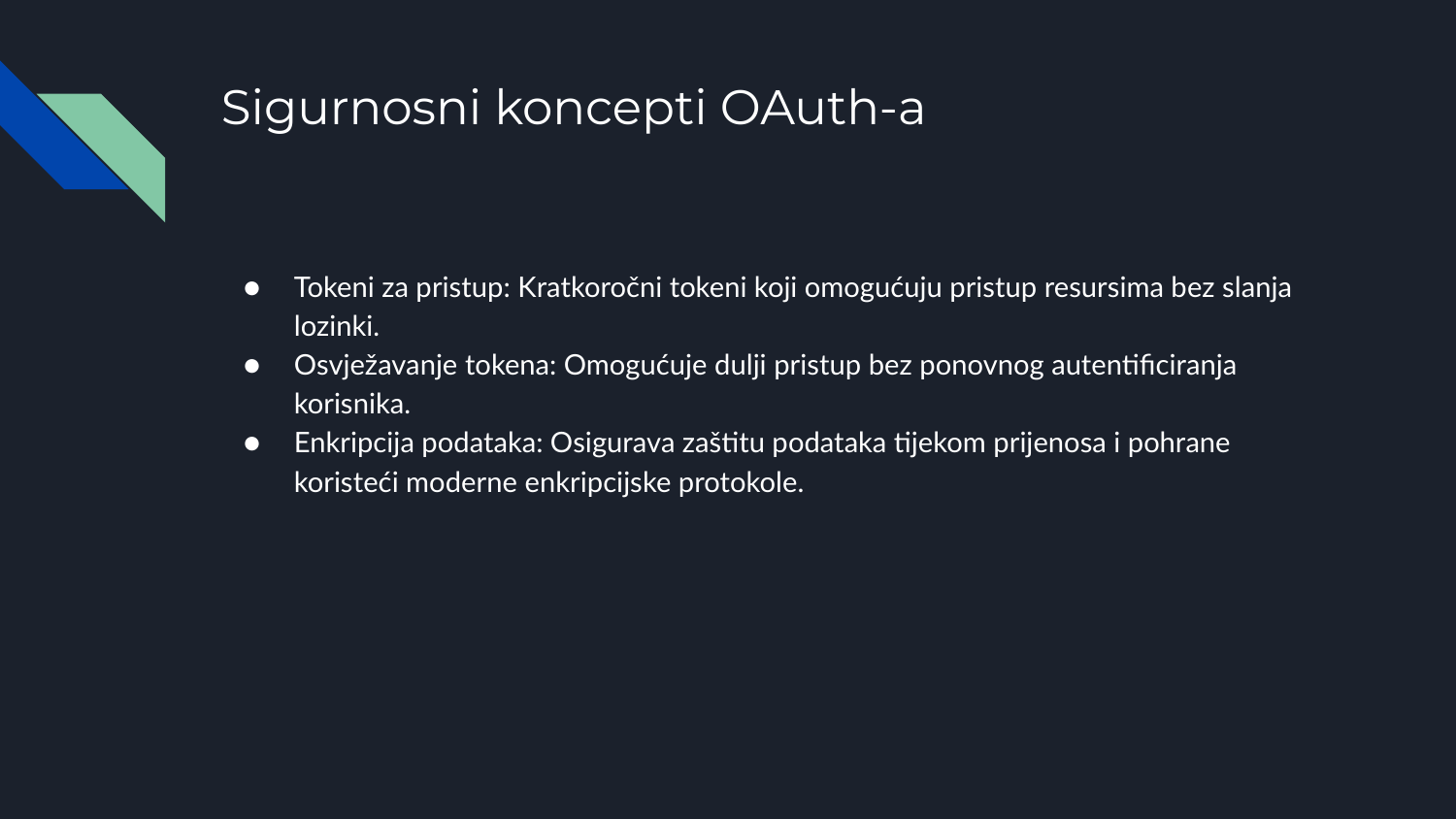

# Sigurnosni koncepti OAuth-a
Tokeni za pristup: Kratkoročni tokeni koji omogućuju pristup resursima bez slanja lozinki.
Osvježavanje tokena: Omogućuje dulji pristup bez ponovnog autentificiranja korisnika.
Enkripcija podataka: Osigurava zaštitu podataka tijekom prijenosa i pohrane koristeći moderne enkripcijske protokole.